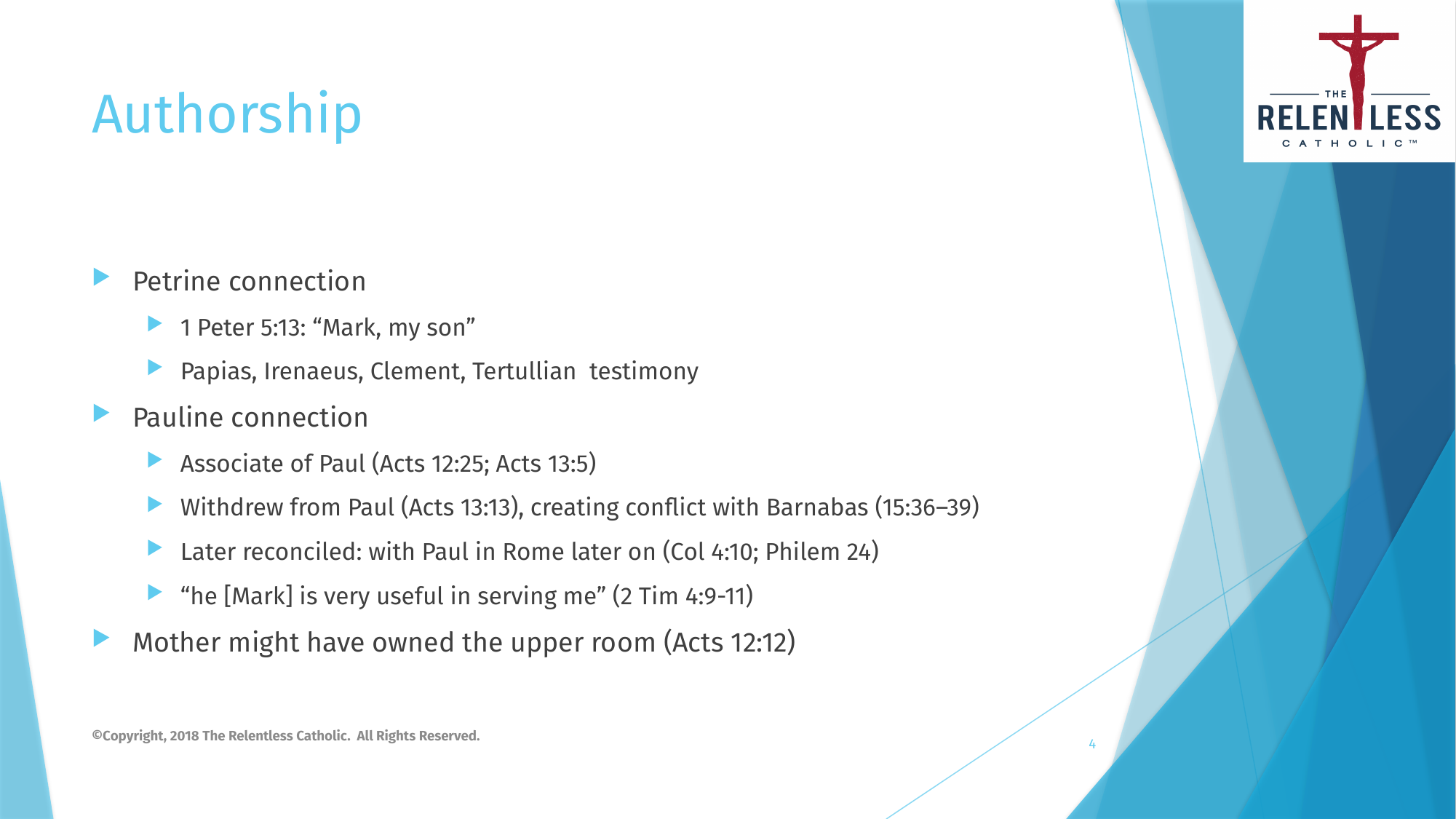

# Authorship
Petrine connection
1 Peter 5:13: “Mark, my son”
Papias, Irenaeus, Clement, Tertullian  testimony
Pauline connection
Associate of Paul (Acts 12:25; Acts 13:5)
Withdrew from Paul (Acts 13:13), creating conflict with Barnabas (15:36–39)
Later reconciled: with Paul in Rome later on (Col 4:10; Philem 24)
“he [Mark] is very useful in serving me” (2 Tim 4:9-11)
Mother might have owned the upper room (Acts 12:12)
©Copyright, 2018 The Relentless Catholic.  All Rights Reserved.

4